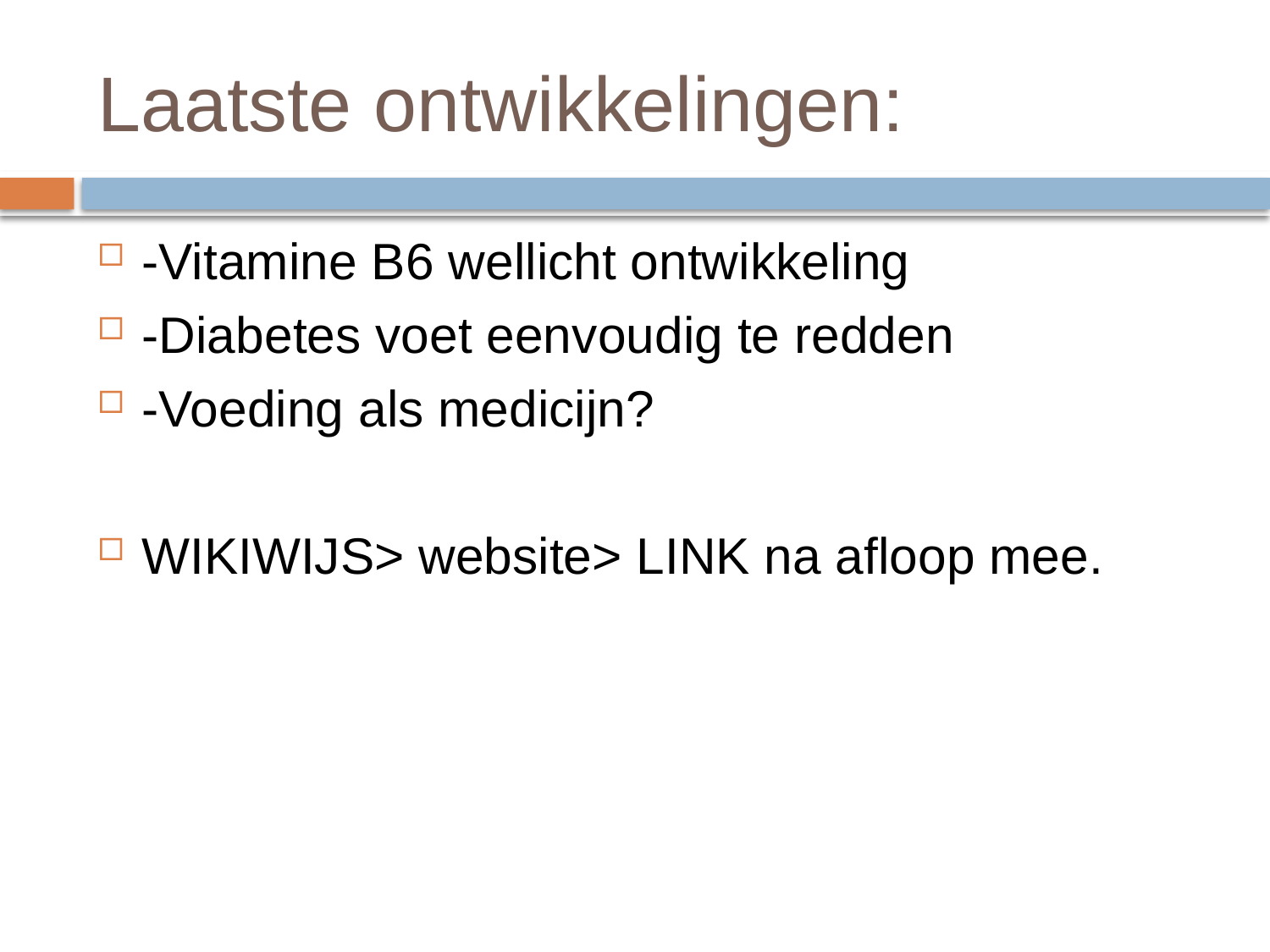

# Laatste ontwikkelingen:
-Vitamine B6 wellicht ontwikkeling
-Diabetes voet eenvoudig te redden
-Voeding als medicijn?

WIKIWIJS> website> LINK na afloop mee.